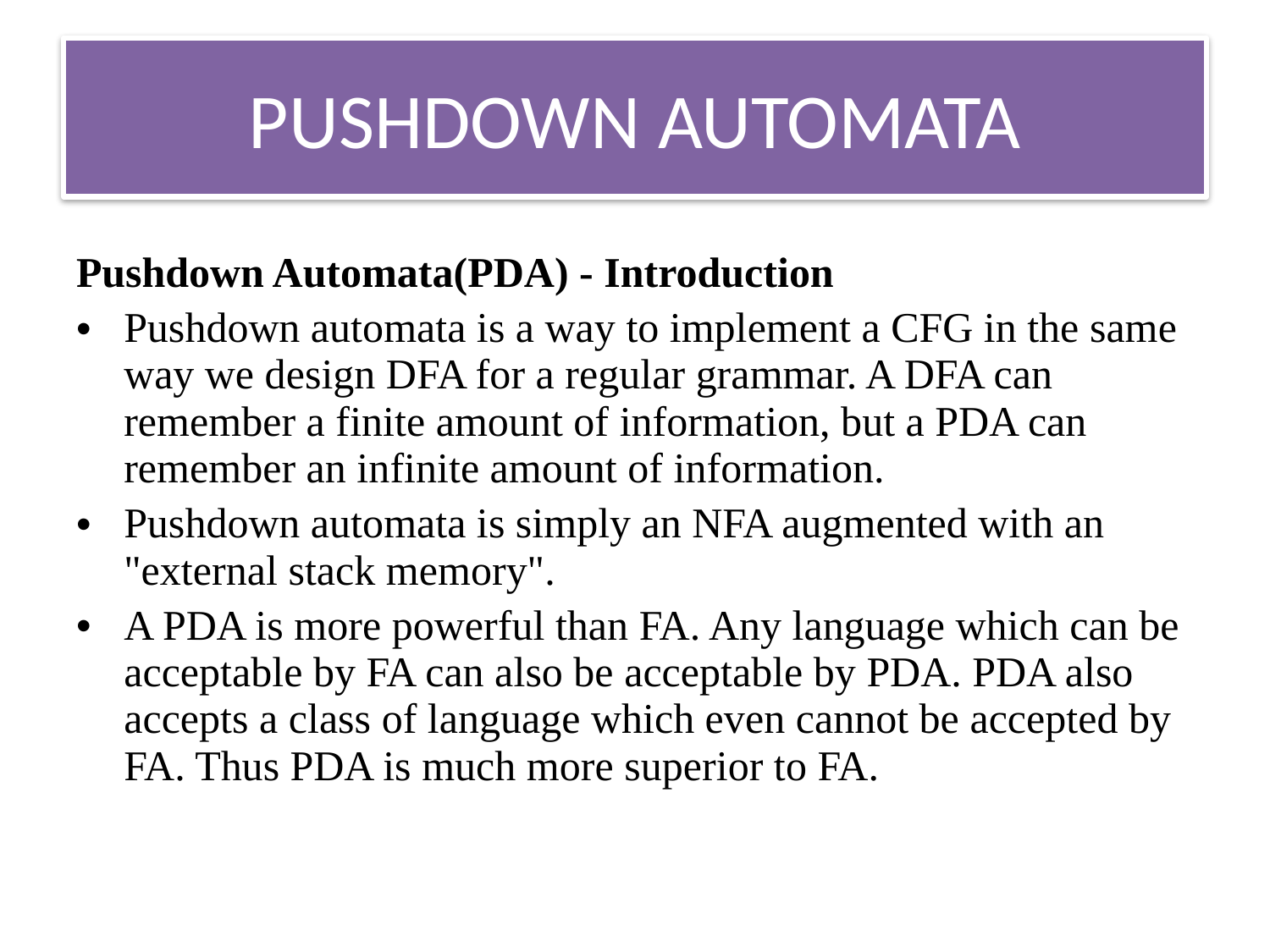

# PUSHDOWN AUTOMATA
Pushdown Automata(PDA) - Introduction
Pushdown automata is a way to implement a CFG in the same way we design DFA for a regular grammar. A DFA can remember a finite amount of information, but a PDA can remember an infinite amount of information.
Pushdown automata is simply an NFA augmented with an "external stack memory".
A PDA is more powerful than FA. Any language which can be acceptable by FA can also be acceptable by PDA. PDA also accepts a class of language which even cannot be accepted by FA. Thus PDA is much more superior to FA.